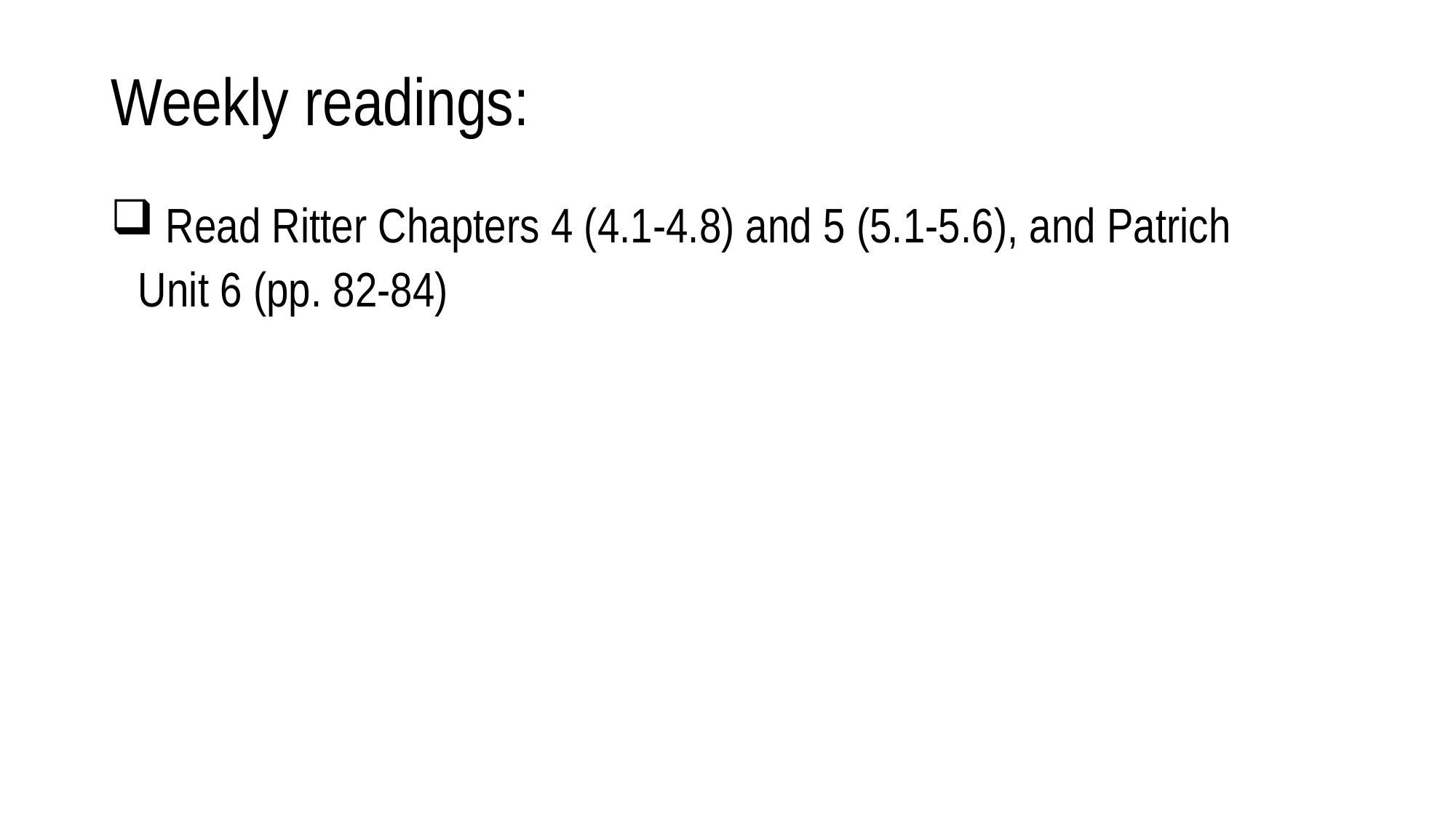

# Weekly readings:
 Read Ritter Chapters 4 (4.1-4.8) and 5 (5.1-5.6), and Patrich Unit 6 (pp. 82-84)